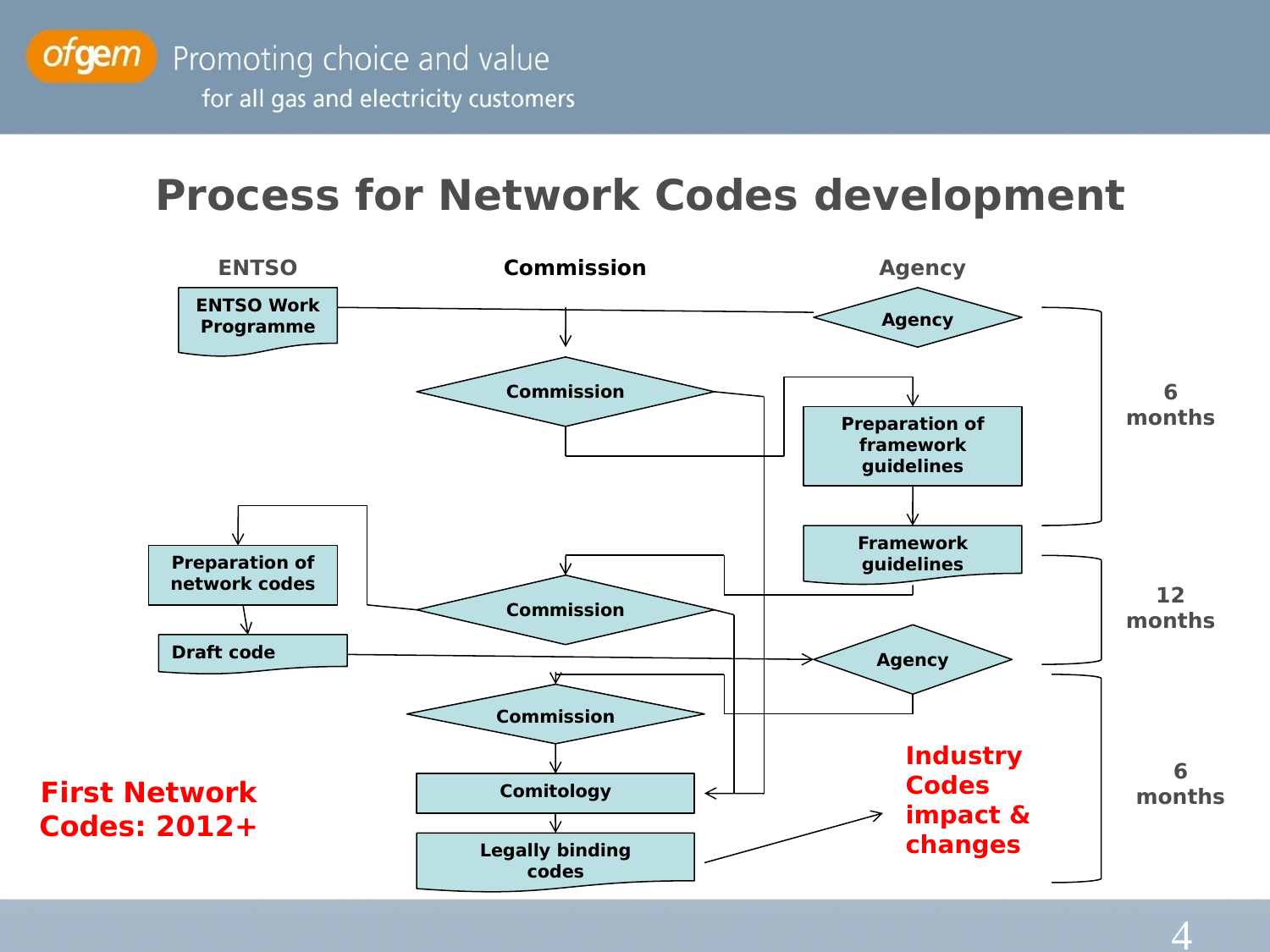

# Process for Network Codes development
ENTSO
Commission
Agency
ENTSO Work Programme
Agency

Commission
6 months

Preparation of
framework
guidelines
Framework
guidelines
Preparation of
network codes

Commission
12 months
Agency
Draft code

Commission
Industry Codes
impact & changes
6 months
First Network Codes: 2012+
Comitology
Legally binding
codes